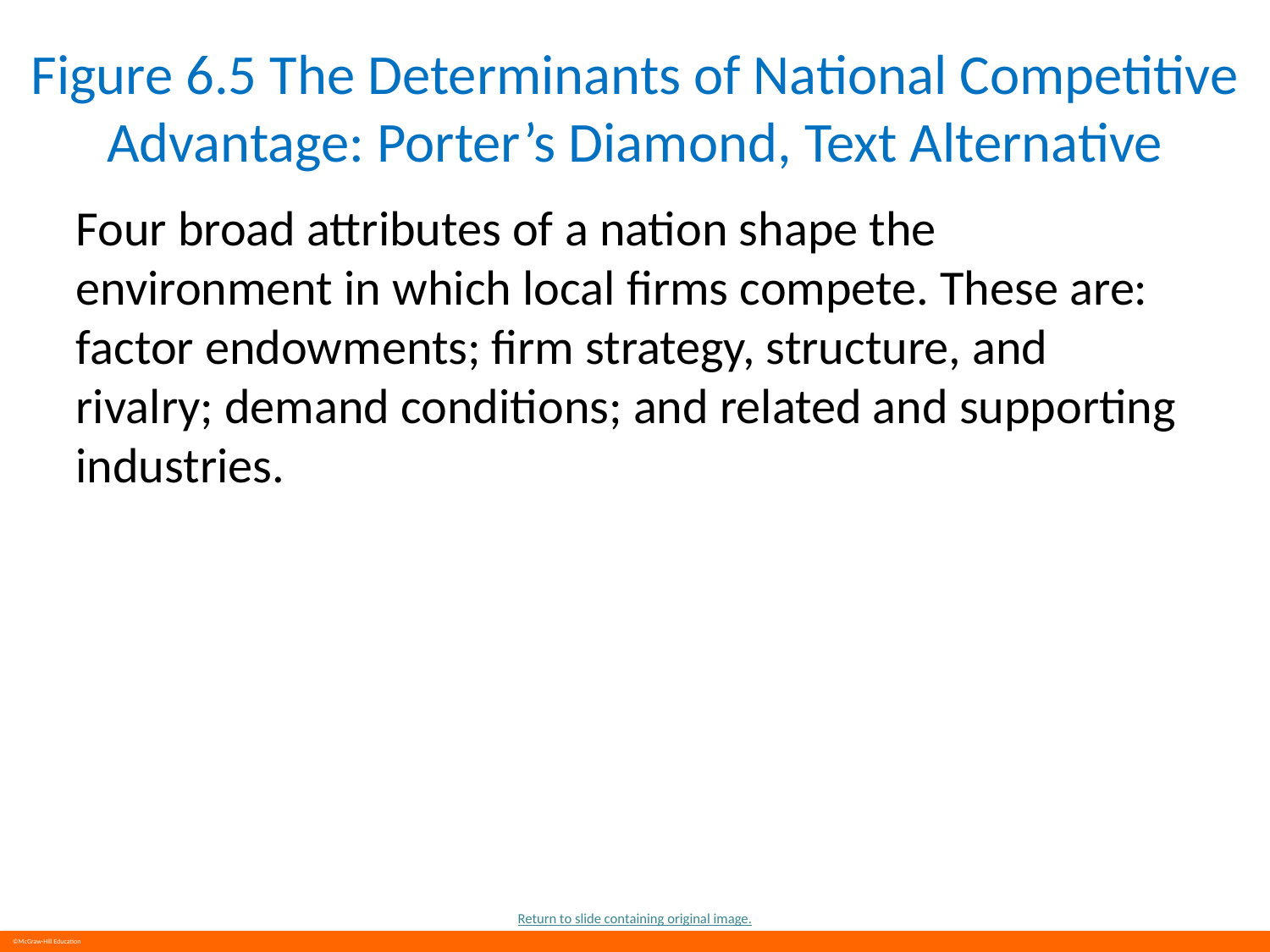

# Figure 6.5 The Determinants of National Competitive Advantage: Porter’s Diamond, Text Alternative
Four broad attributes of a nation shape the environment in which local firms compete. These are: factor endowments; firm strategy, structure, and rivalry; demand conditions; and related and supporting industries.
Return to slide containing original image.